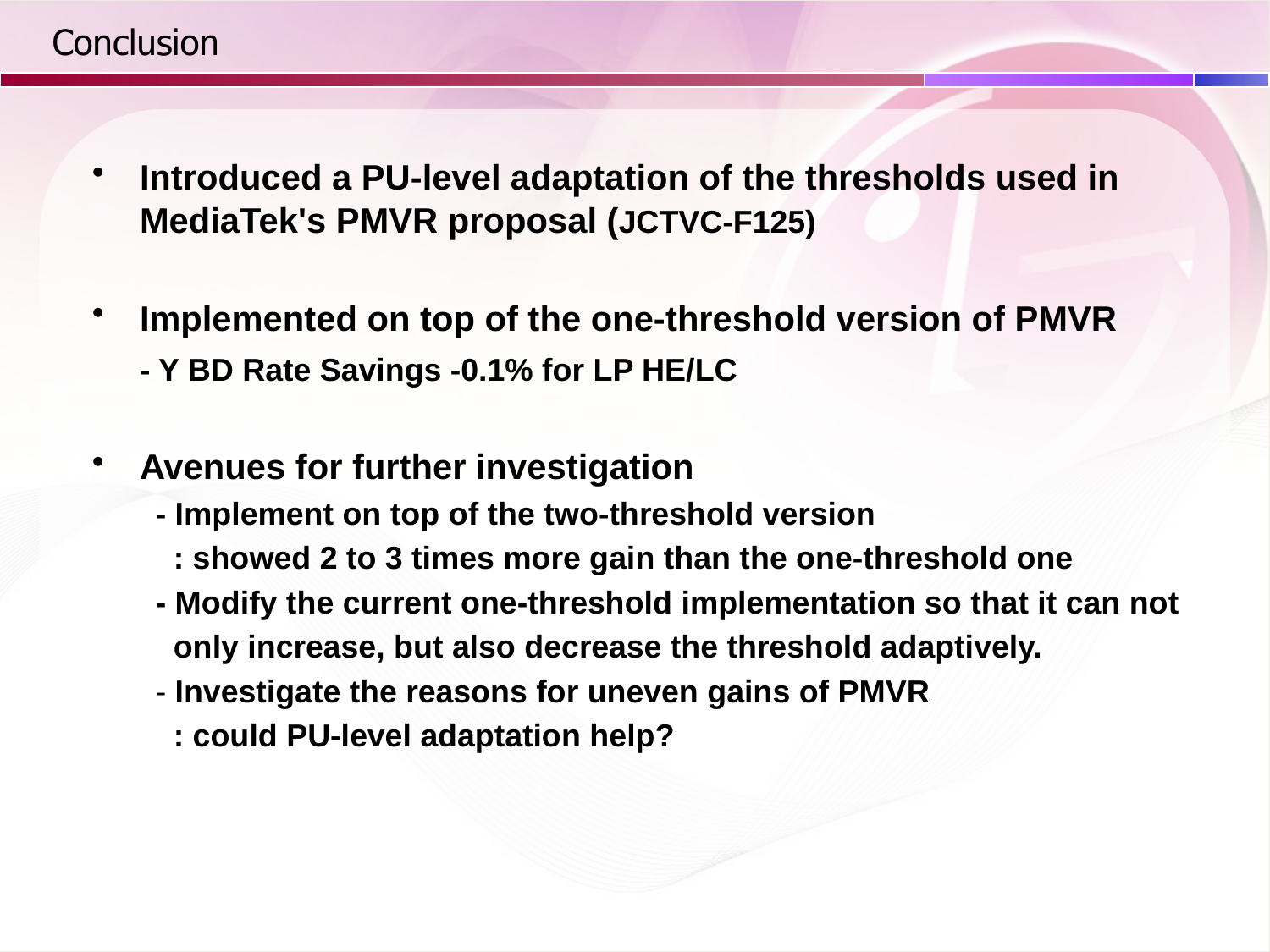

# Conclusion
Introduced a PU-level adaptation of the thresholds used in MediaTek's PMVR proposal (JCTVC-F125)

Implemented on top of the one-threshold version of PMVR
	- Y BD Rate Savings -0.1% for LP HE/LC

Avenues for further investigation
- Implement on top of the two-threshold version
  : showed 2 to 3 times more gain than the one-threshold one
- Modify the current one-threshold implementation so that it can not
  only increase, but also decrease the threshold adaptively.
- Investigate the reasons for uneven gains of PMVR
  : could PU-level adaptation help?